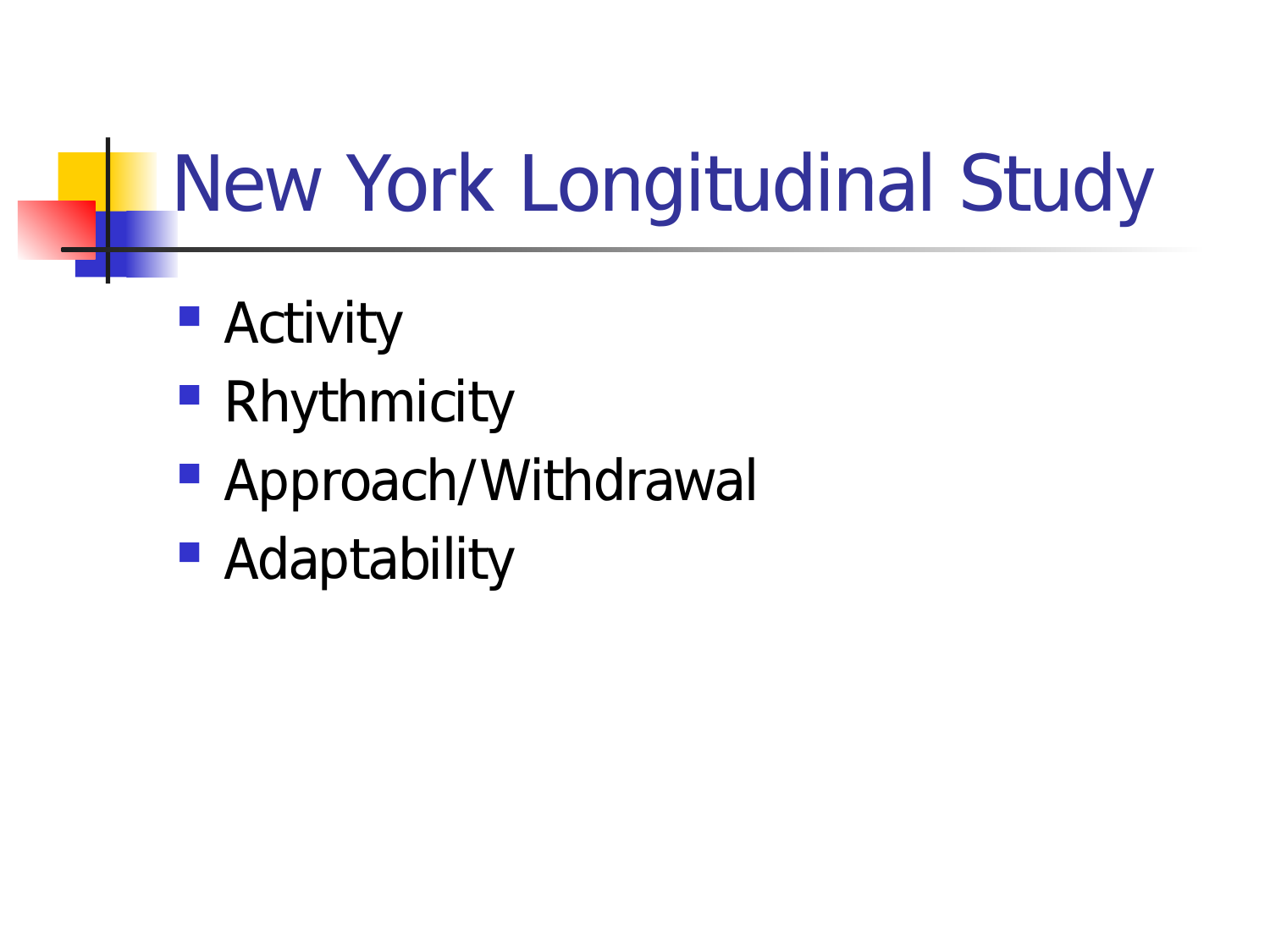

# New York Longitudinal Study
Activity
Rhythmicity
Approach/Withdrawal
Adaptability